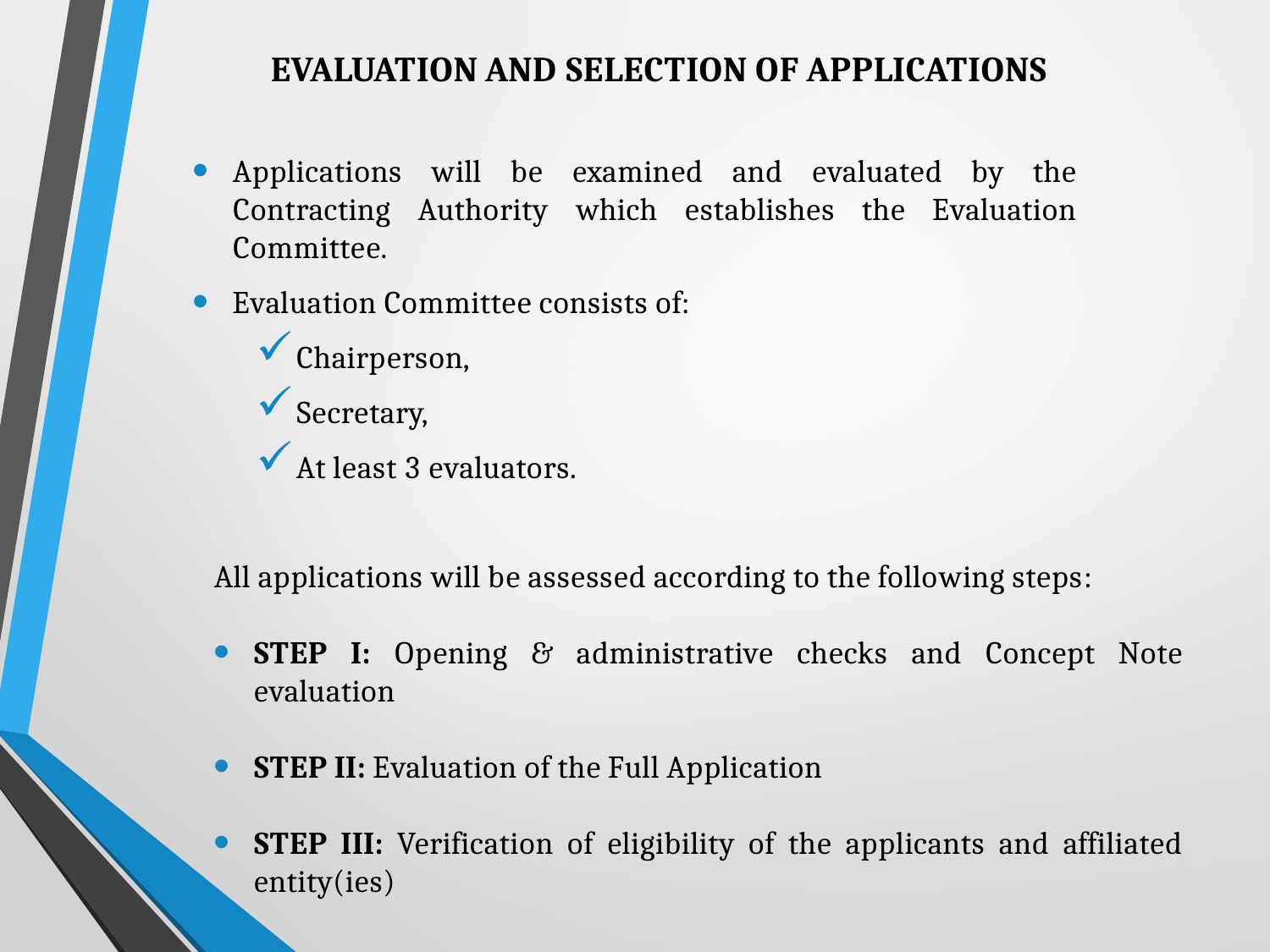

# EVALUATION AND SELECTION OF APPLICATIONS
Applications will be examined and evaluated by the Contracting Authority which establishes the Evaluation Committee.
Evaluation Committee consists of:
Chairperson,
Secretary,
At least 3 evaluators.

All applications will be assessed according to the following steps:

STEP I: Opening & administrative checks and Concept Note evaluation

STEP II: Evaluation of the Full Application

STEP III: Verification of eligibility of the applicants and affiliated entity(ies)